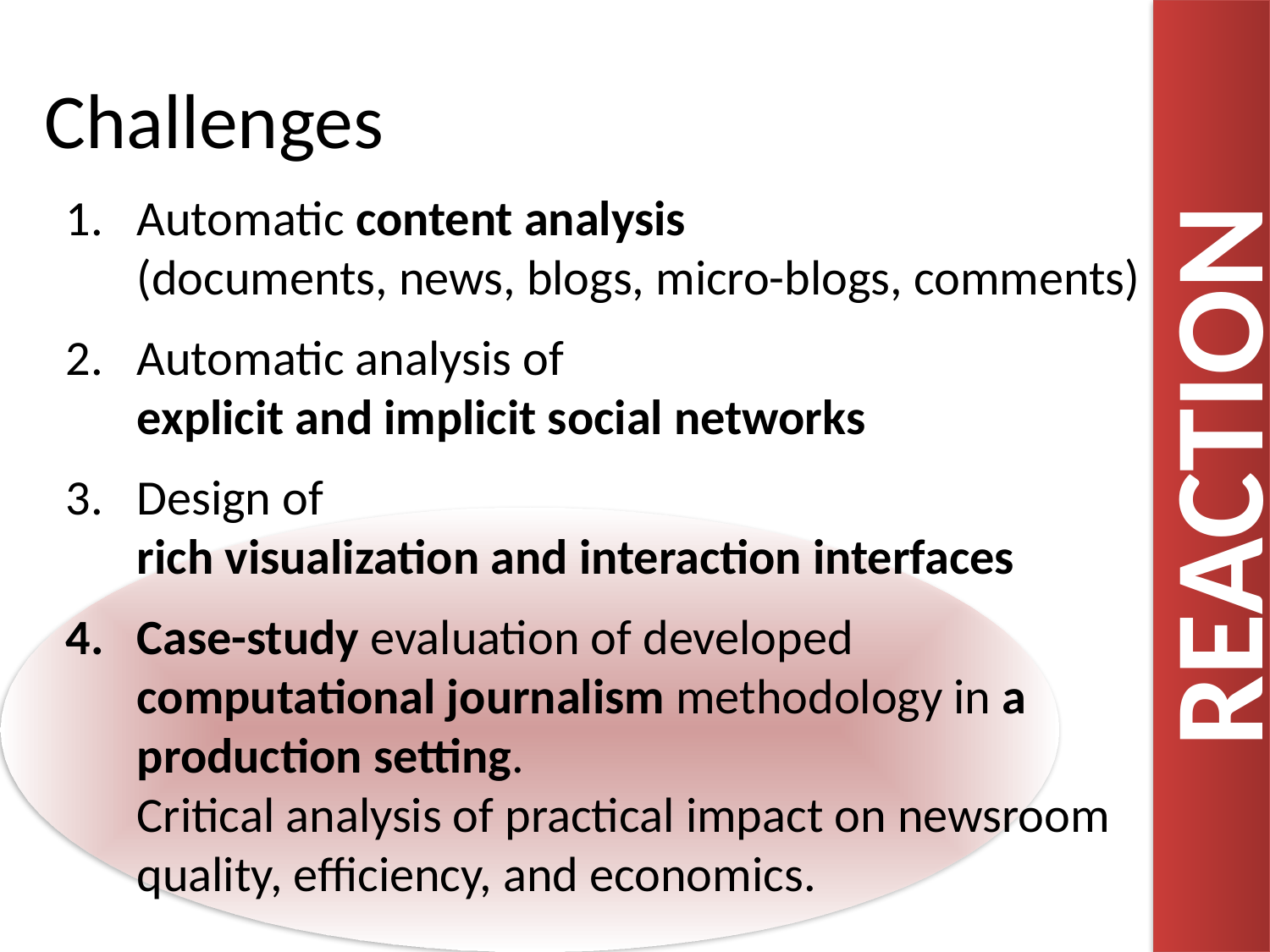

# Challenges
Automatic content analysis
(documents, news, blogs, micro-blogs, comments)
Automatic analysis of
explicit and implicit social networks
Design of
rich visualization and interaction interfaces
Case-study evaluation of developed computational journalism methodology in a production setting.
Critical analysis of practical impact on newsroom quality, efficiency, and economics.